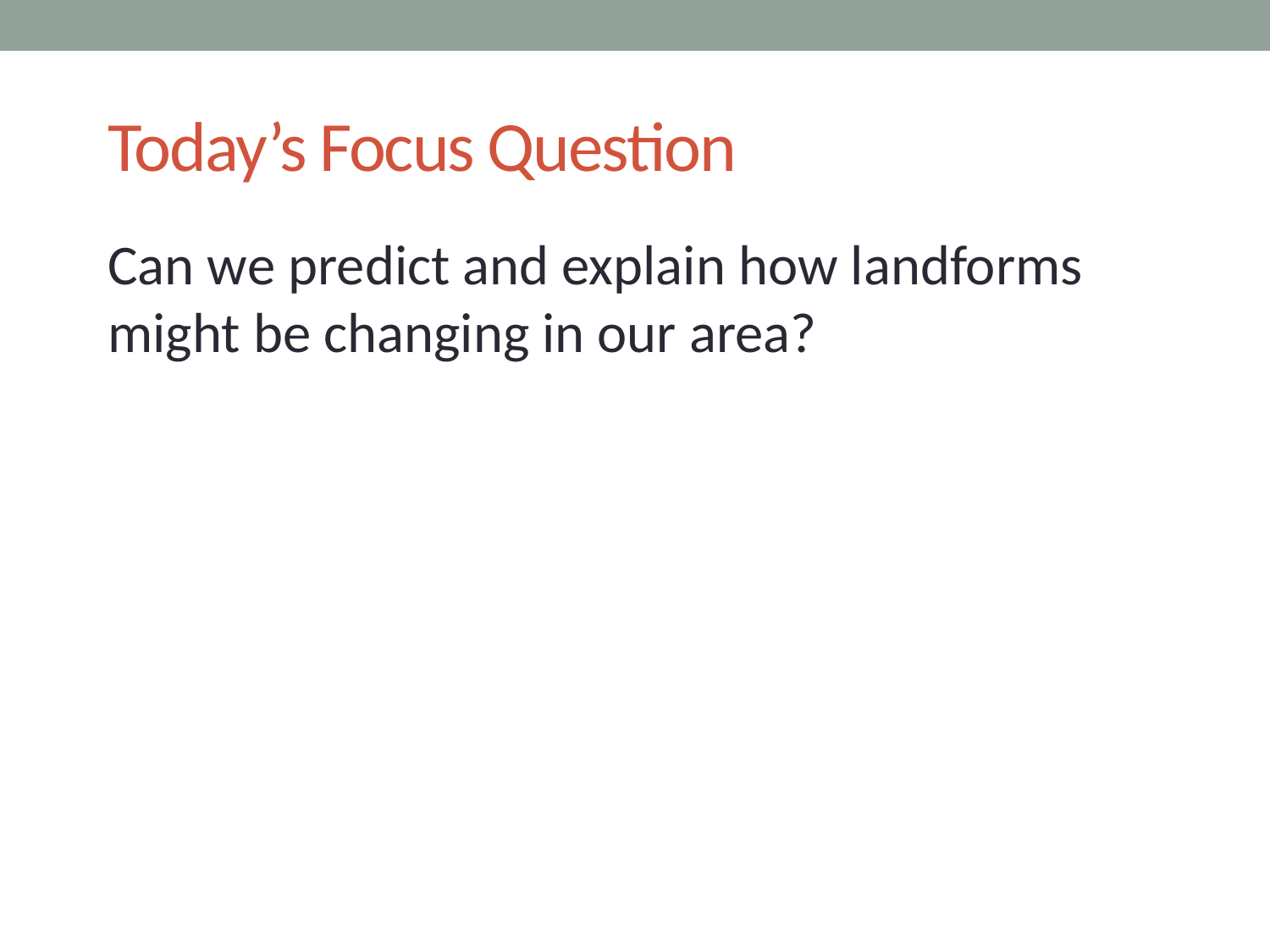

# Today’s Focus Question
Can we predict and explain how landforms might be changing in our area?